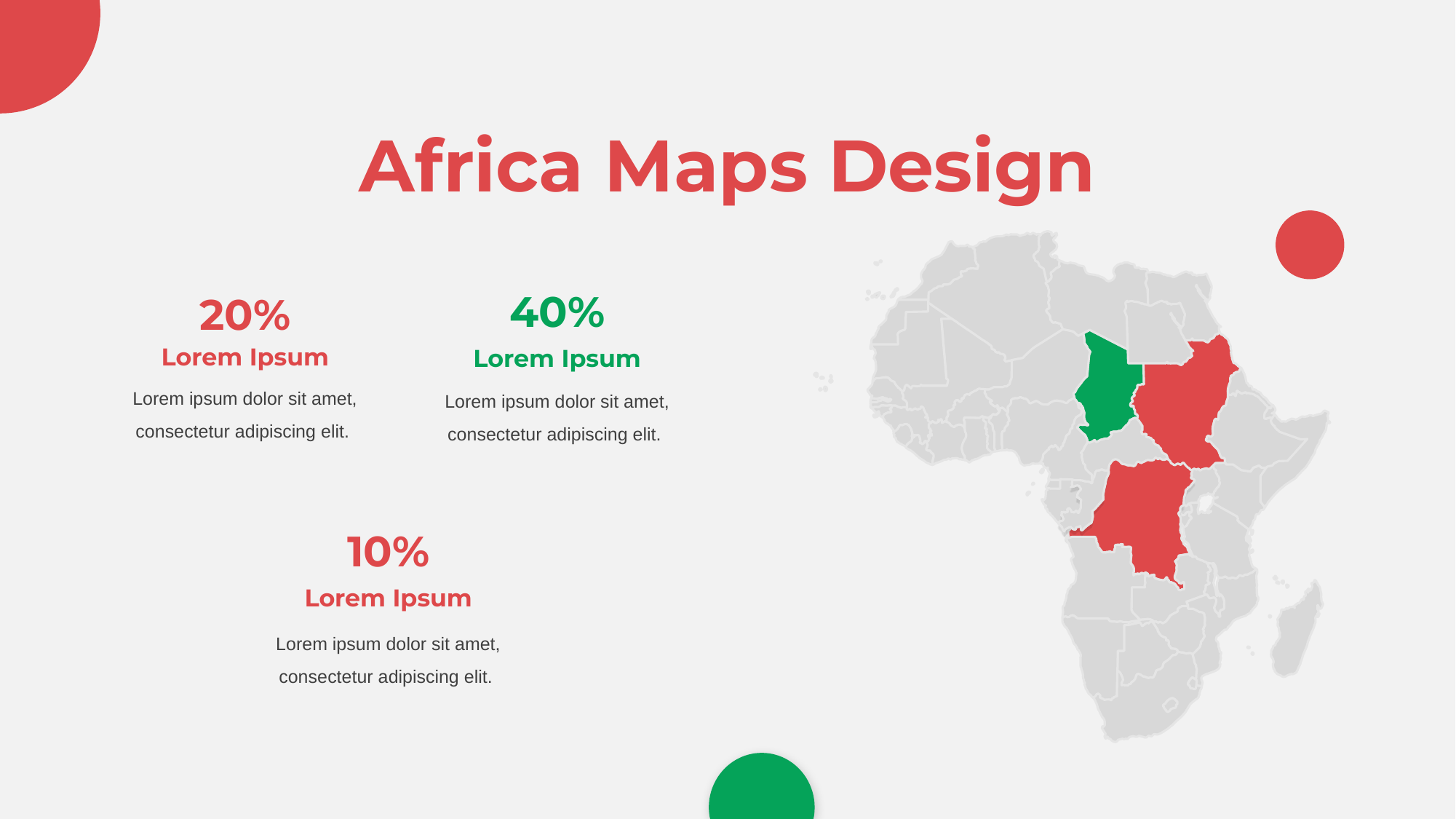

Africa Maps Design

40%
Lorem Ipsum
Lorem ipsum dolor sit amet, consectetur adipiscing elit.
20%
Lorem Ipsum
Lorem ipsum dolor sit amet, consectetur adipiscing elit.
10%
Lorem Ipsum
Lorem ipsum dolor sit amet, consectetur adipiscing elit.